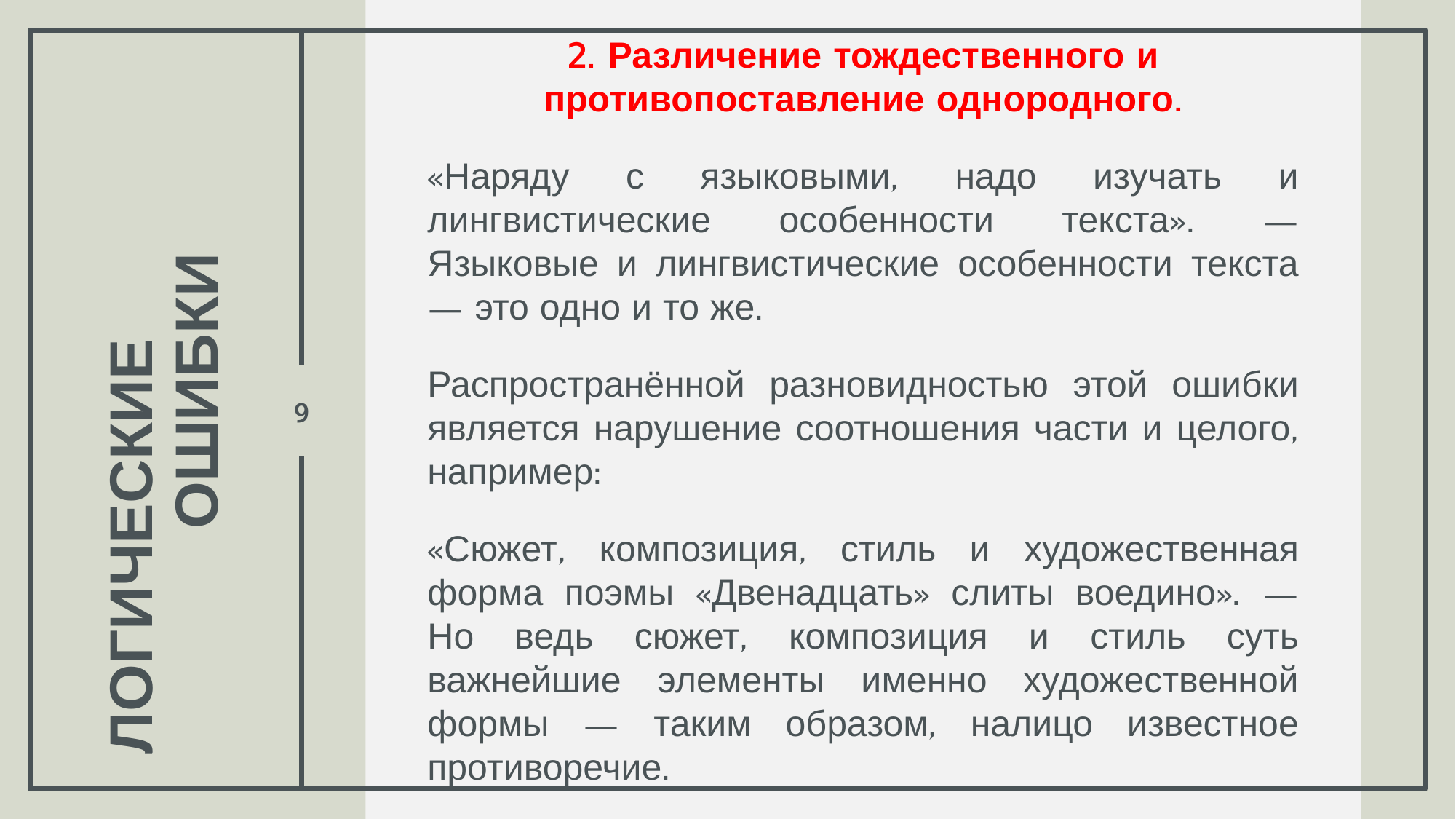

2. Различение тождественного и противопоставление однородного.
«Наряду с языковыми, надо изучать и лингвистические особенности текста». — Языковые и лингвистические особенности текста — это одно и то же.
Распространённой разновидностью этой ошибки является нарушение соотношения части и целого, например:
«Сюжет, композиция, стиль и художественная форма поэмы «Двенадцать» слиты воедино». — Но ведь сюжет, композиция и стиль суть важнейшие элементы именно художественной формы — таким образом, налицо известное противоречие.
# Логические                  ошибки
9